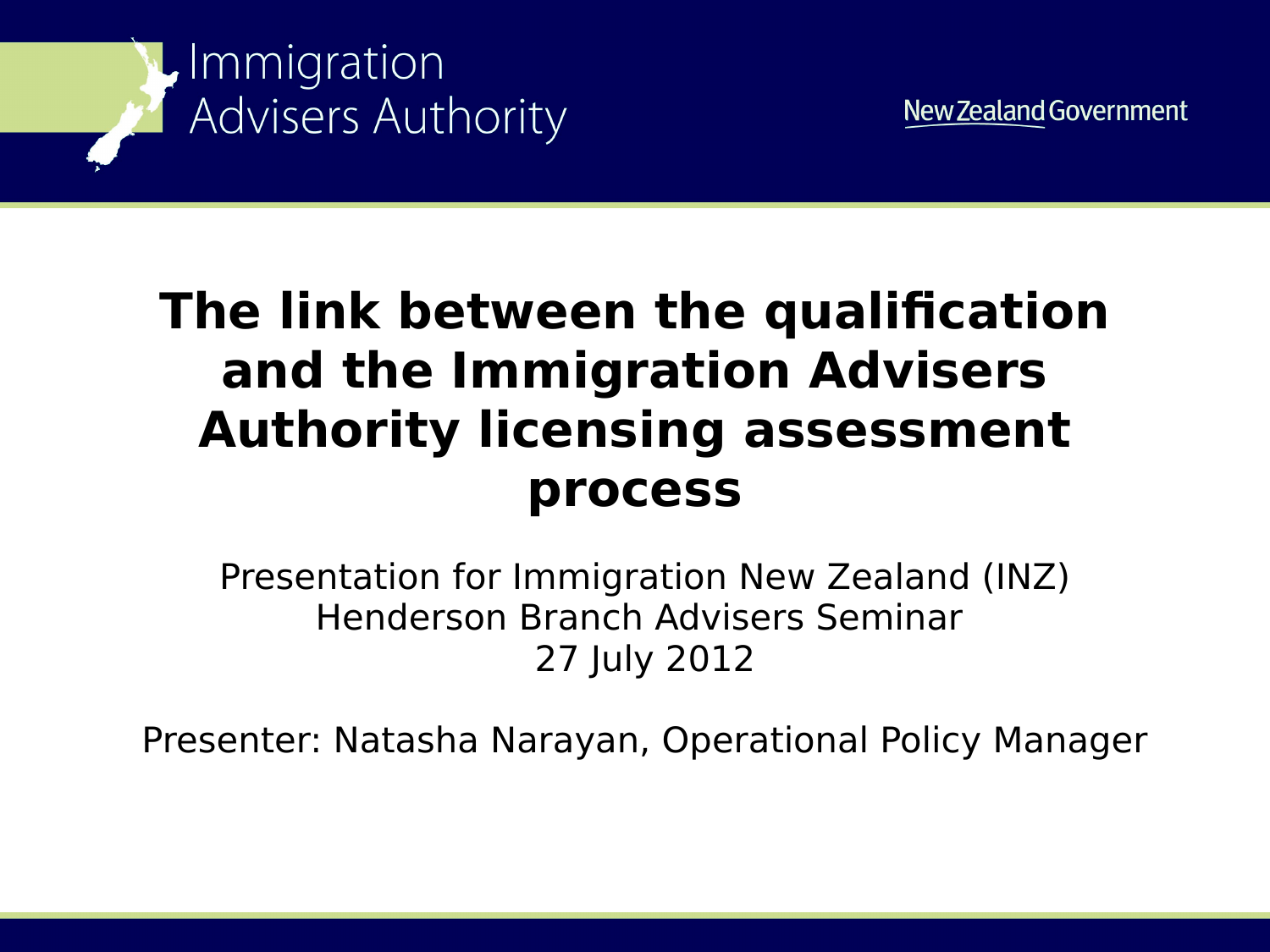

# The link between the qualification and the Immigration Advisers Authority licensing assessment process
Presentation for Immigration New Zealand (INZ)
Henderson Branch Advisers Seminar
27 July 2012

Presenter: Natasha Narayan, Operational Policy Manager